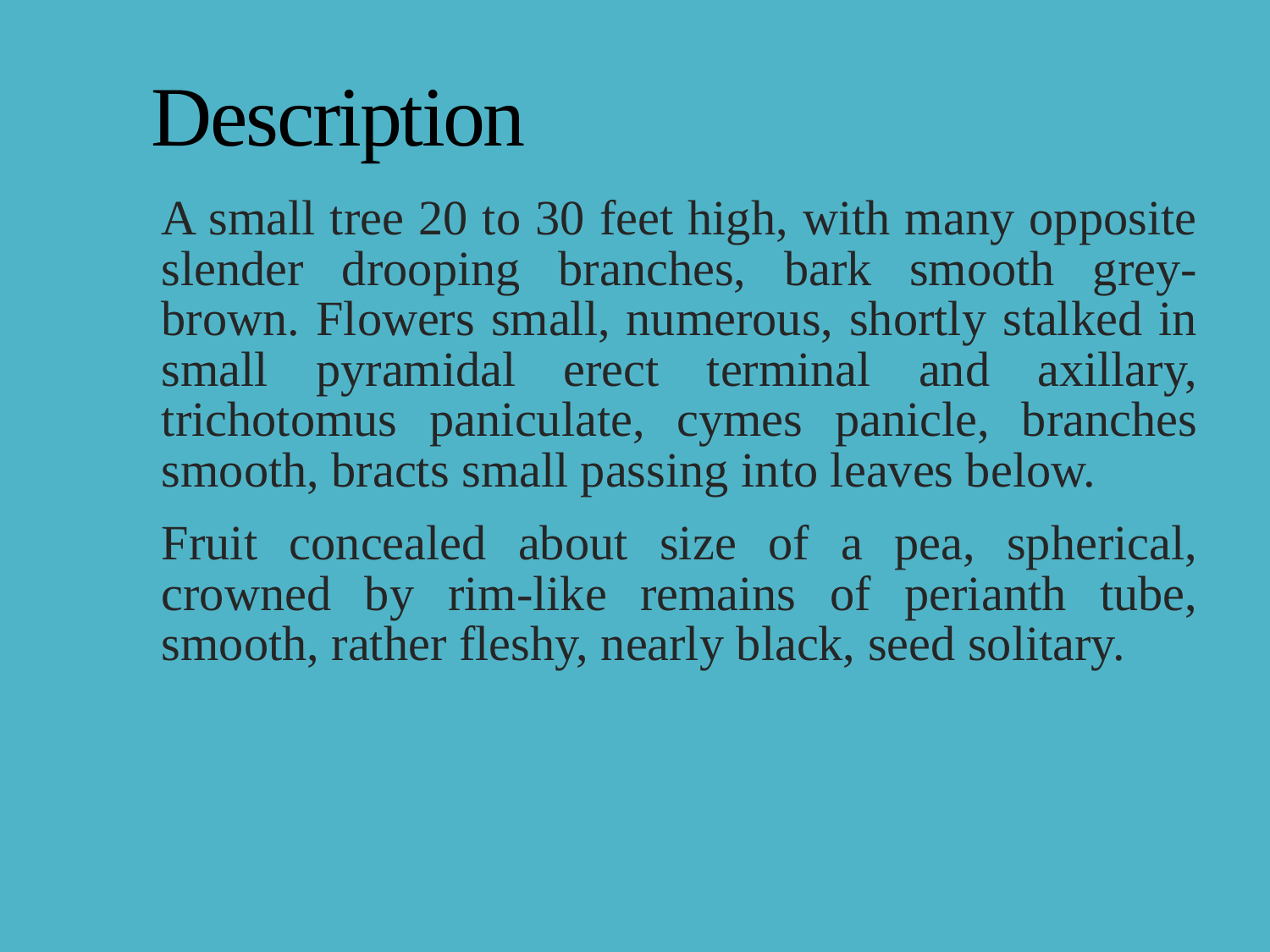

# Description
A small tree 20 to 30 feet high, with many opposite slender drooping branches, bark smooth grey-brown. Flowers small, numerous, shortly stalked in small pyramidal erect terminal and axillary, trichotomus paniculate, cymes panicle, branches smooth, bracts small passing into leaves below.
Fruit concealed about size of a pea, spherical, crowned by rim-like remains of perianth tube, smooth, rather fleshy, nearly black, seed solitary.
7